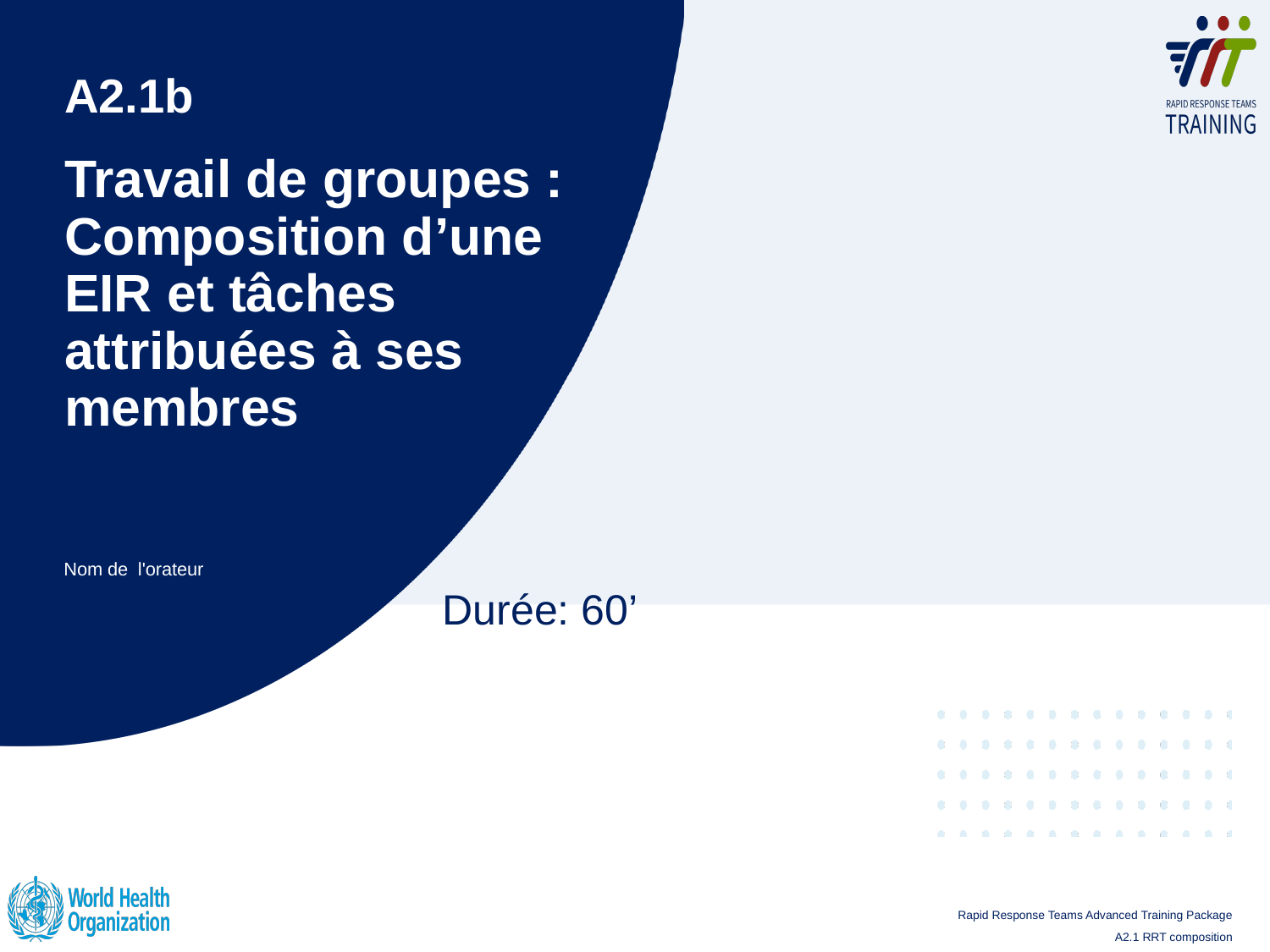

A2.1b
# Travail de groupes : Composition d’une EIR et tâches  attribuées à ses membres
Nom de  l'orateur
Durée: 60’
1